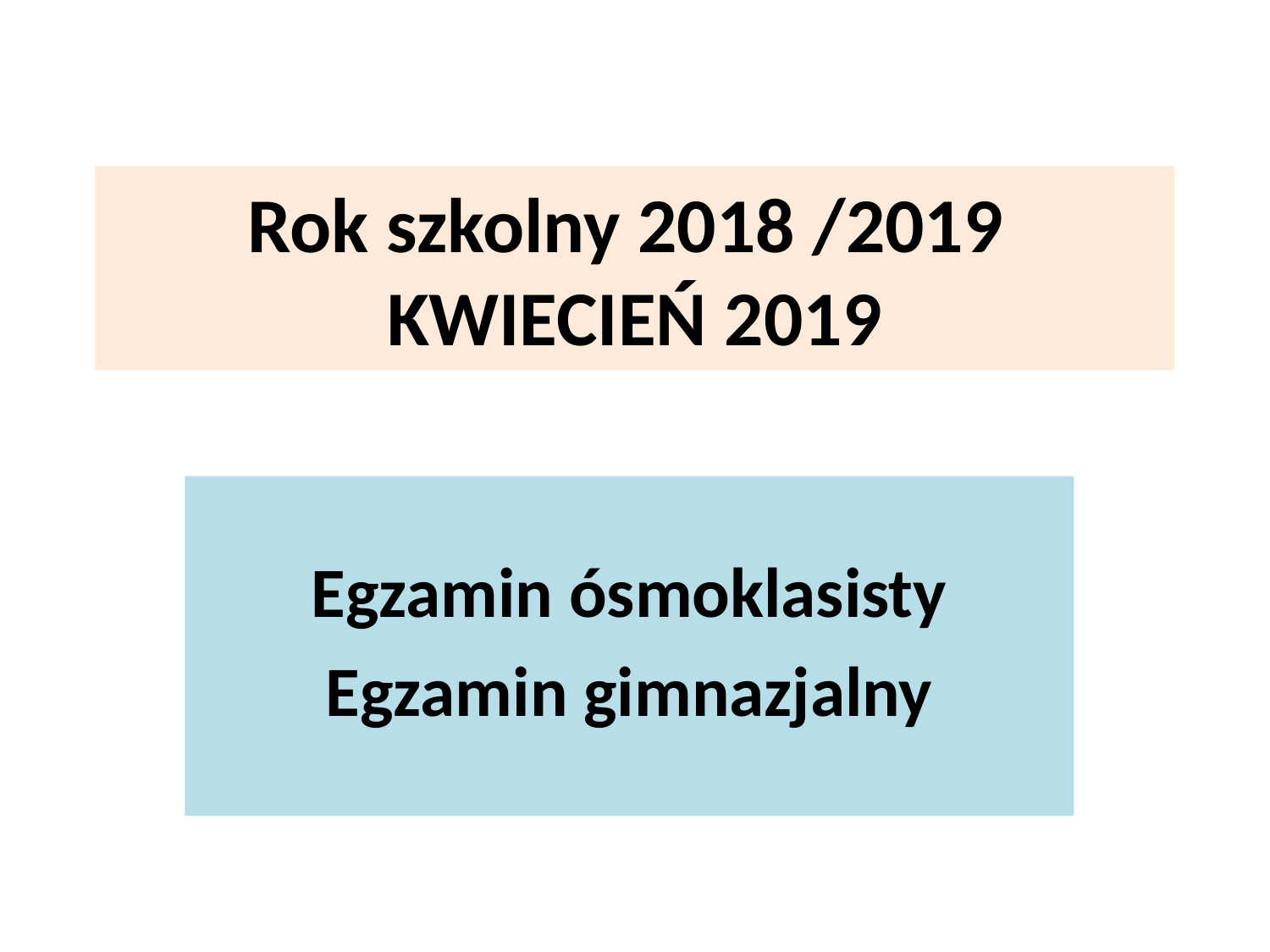

# Rok szkolny 2018 /2019 KWIECIEŃ 2019

Egzamin ósmoklasisty
Egzamin gimnazjalny